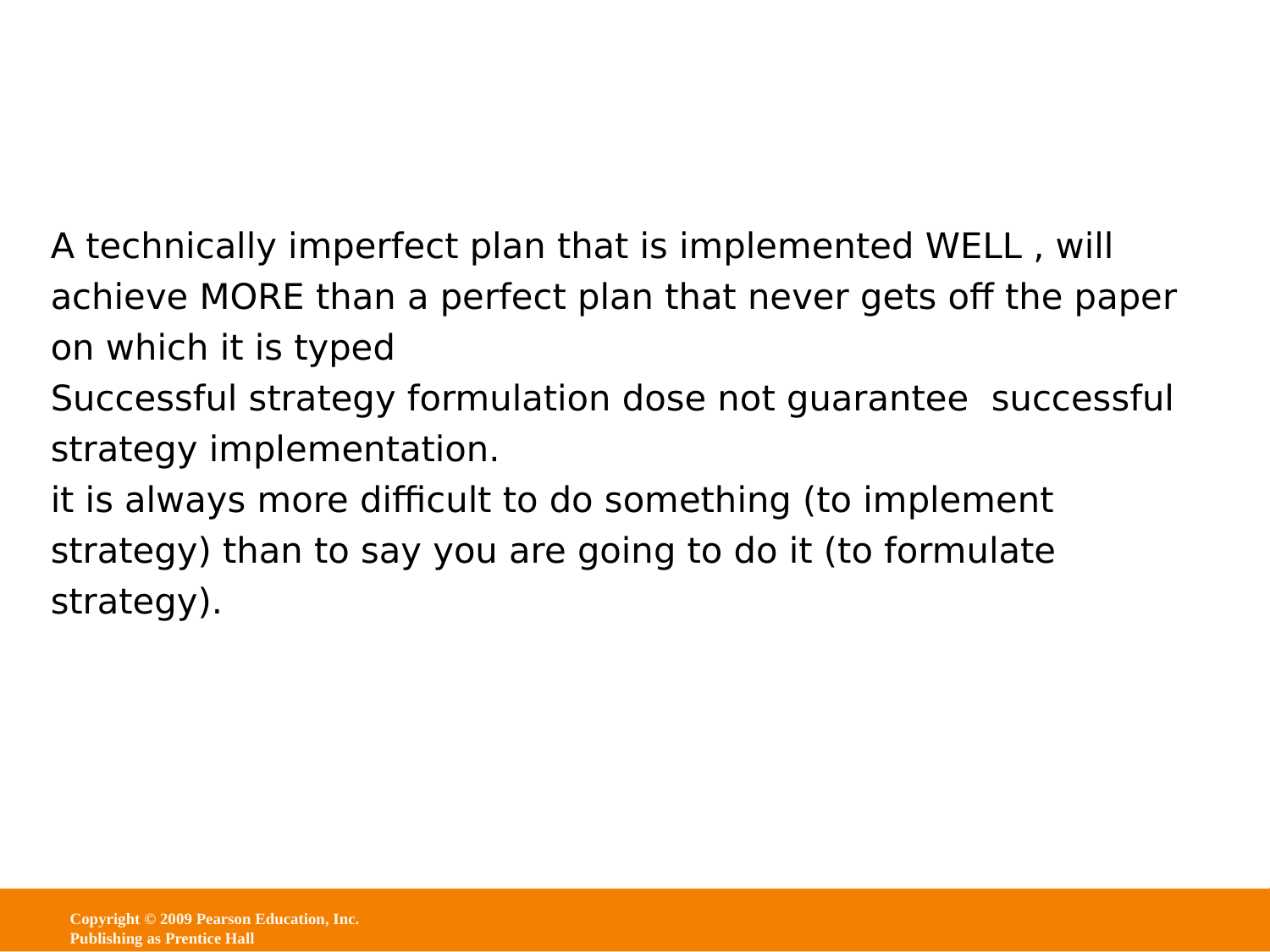

A technically imperfect plan that is implemented WELL , will achieve MORE than a perfect plan that never gets off the paper on which it is typed
Successful strategy formulation dose not guarantee  successful strategy implementation.
it is always more difficult to do something (to implement strategy) than to say you are going to do it (to formulate strategy).